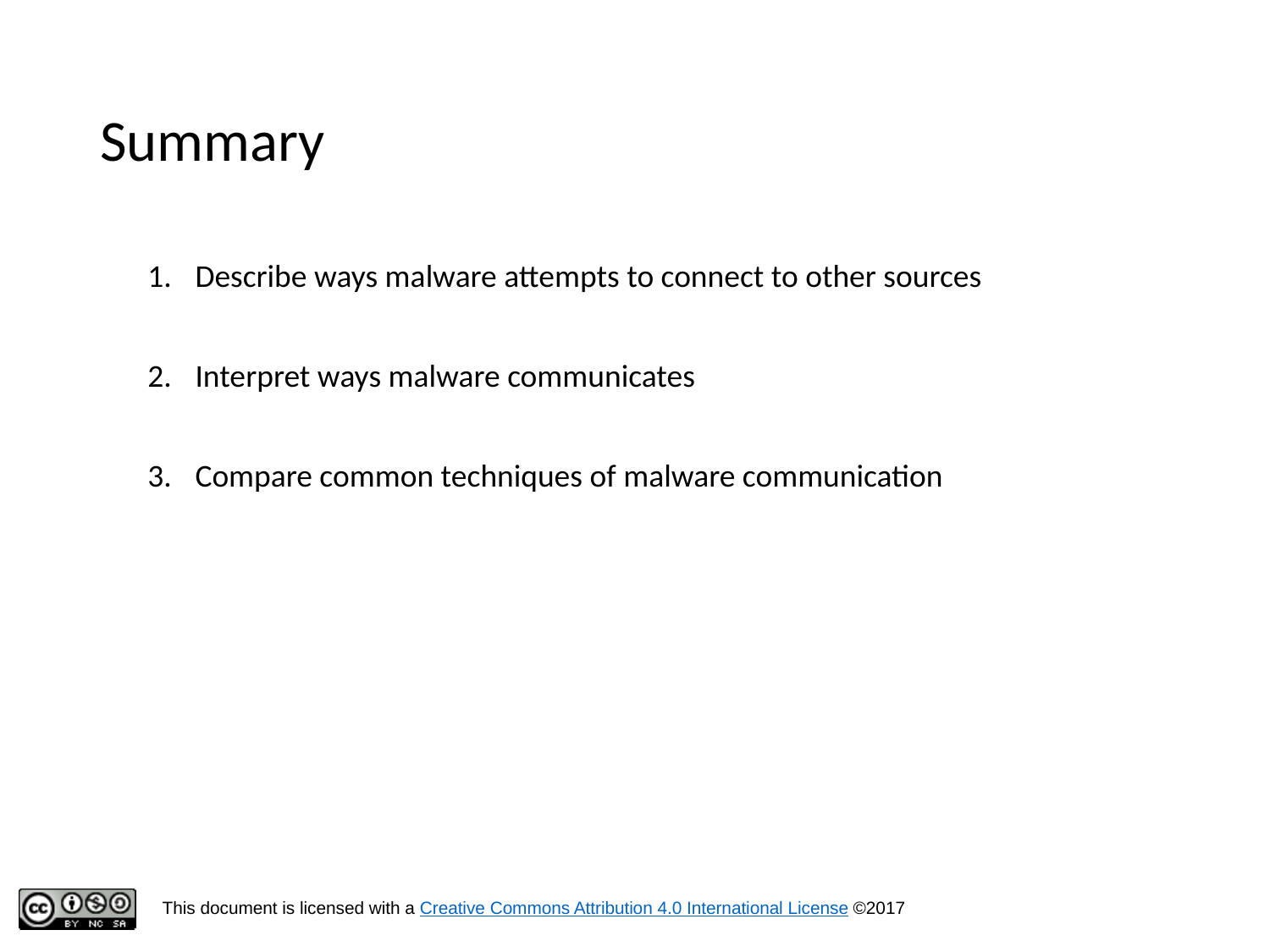

# Summary
Describe ways malware attempts to connect to other sources

Interpret ways malware communicates

Compare common techniques of malware communication